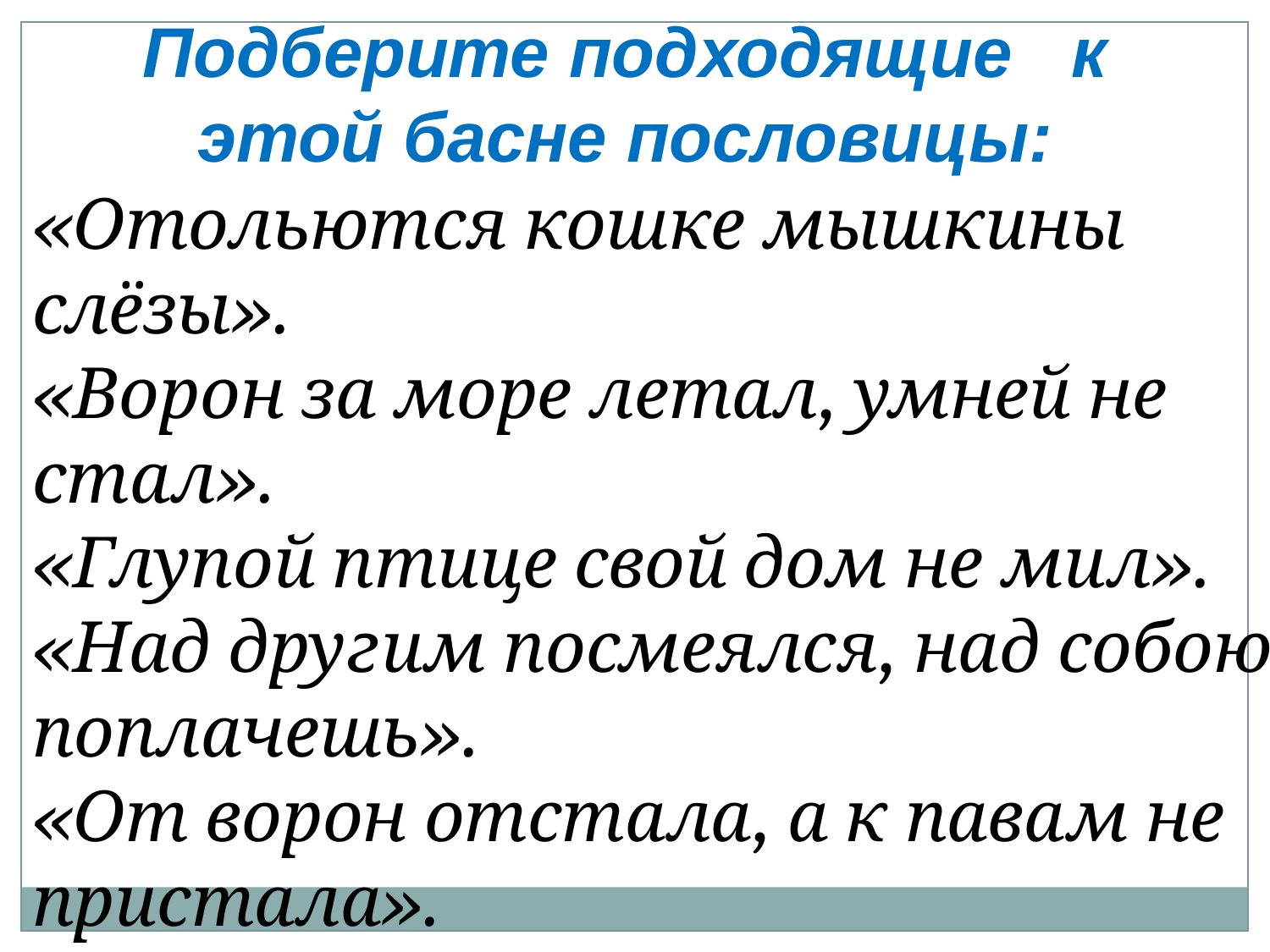

Подберите подходящие   к этой басне пословицы:
«Отольются кошке мышкины слёзы».
«Ворон за море летал, умней не стал».
«Глупой птице свой дом не мил».
«Над другим посмеялся, над собою поплачешь».
«От ворон отстала, а к павам не пристала».